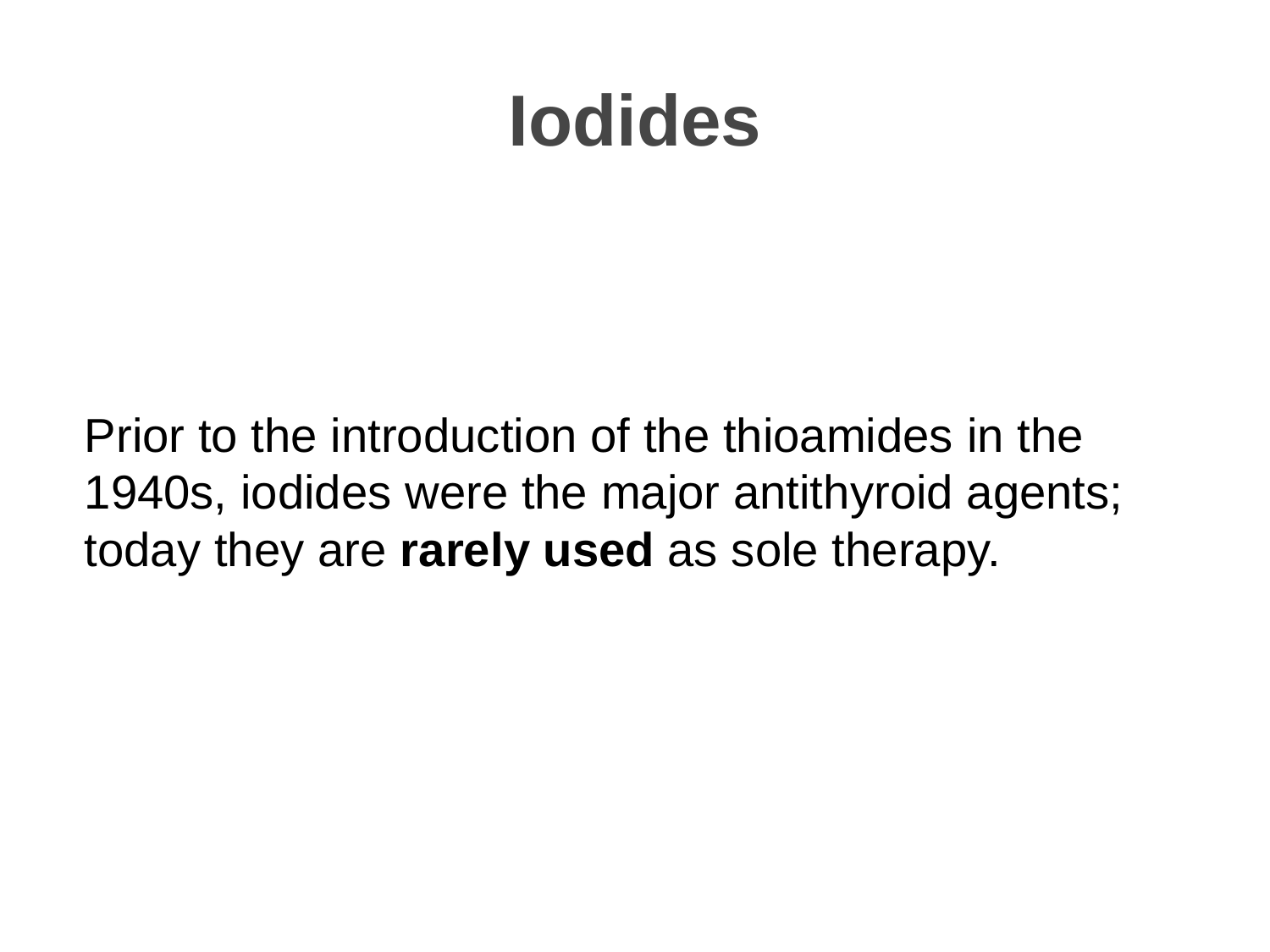

# Iodides

Prior to the introduction of the thioamides in the 1940s, iodides were the major antithyroid agents; today they are rarely used as sole therapy.